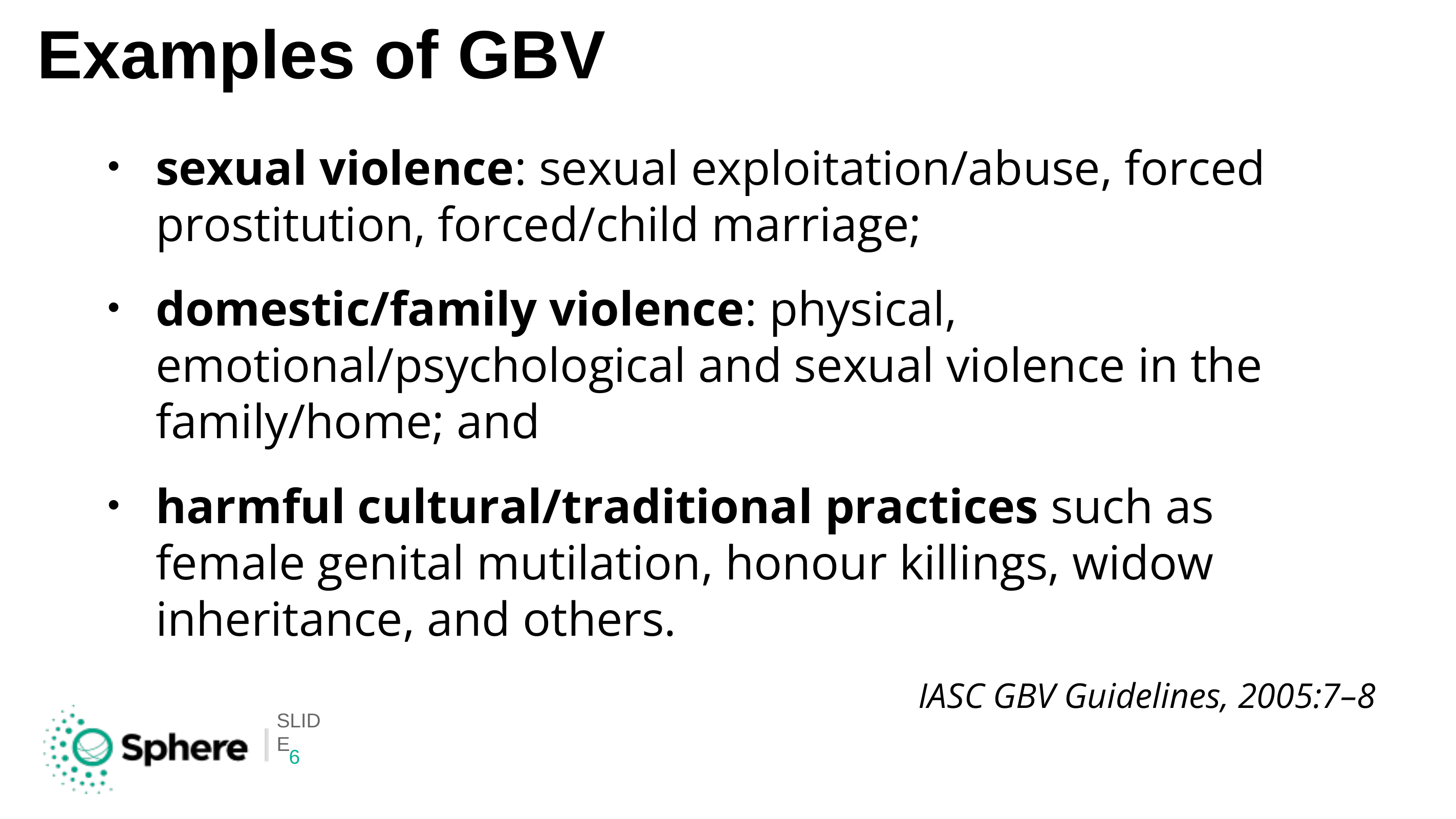

# Examples of GBV
sexual violence: sexual exploitation/abuse, forced prostitution, forced/child marriage;
domestic/family violence: physical, emotional/psychological and sexual violence in the family/home; and
harmful cultural/traditional practices such as female genital mutilation, honour killings, widow inheritance, and others.
IASC GBV Guidelines, 2005:7–8
6